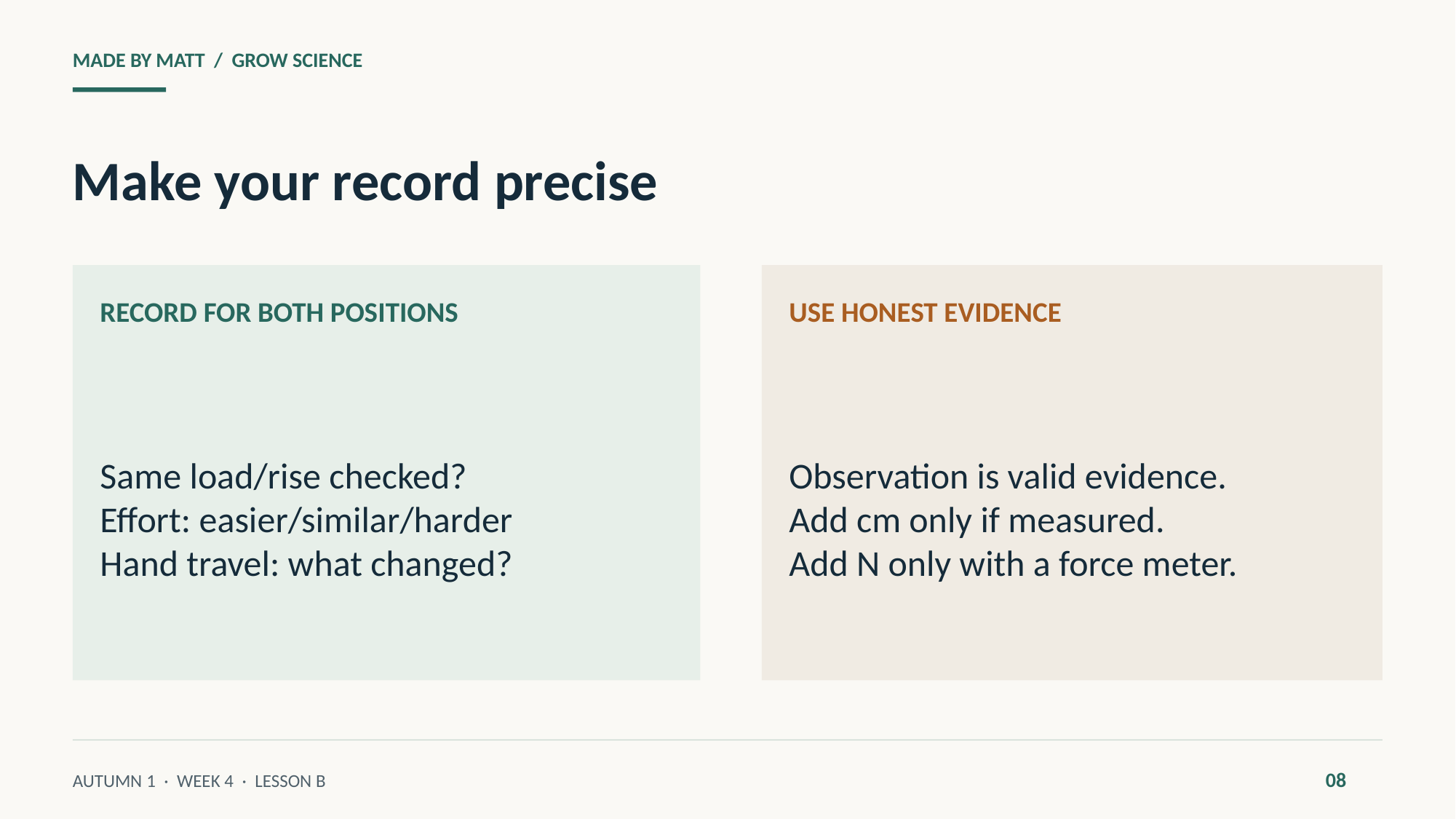

MADE BY MATT  /  GROW SCIENCE

Make your record precise
RECORD FOR BOTH POSITIONS
USE HONEST EVIDENCE
Same load/rise checked?
Effort: easier/similar/harder
Hand travel: what changed?
Observation is valid evidence.
Add cm only if measured.
Add N only with a force meter.

08
AUTUMN 1  ·  WEEK 4  ·  LESSON B